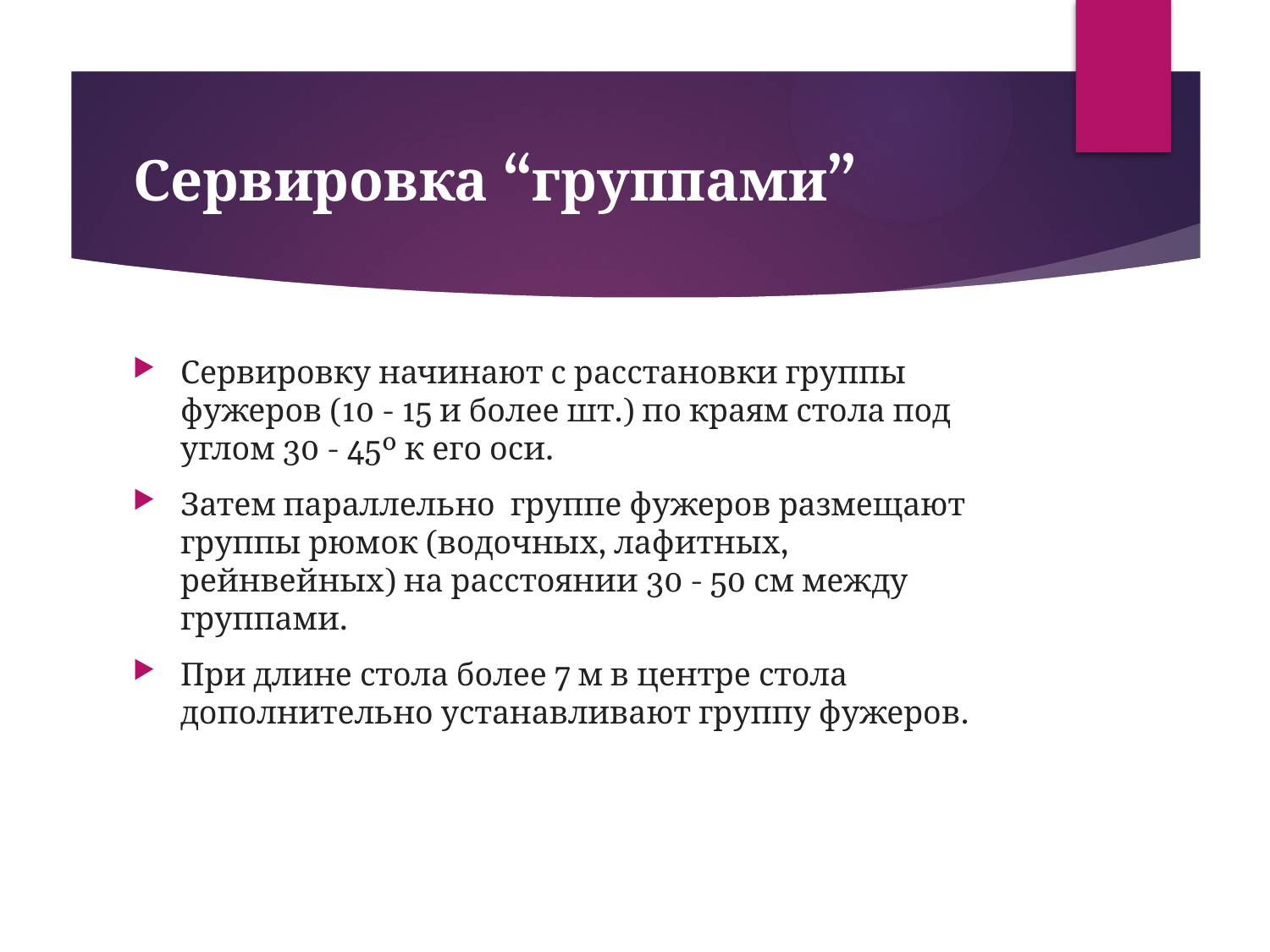

# Сервировка “группами”
Сервировку начинают с расстановки группы фужеров (10 - 15 и более шт.) по краям стола под углом 30 - 45º к его оси.
Затем параллельно  группе фужеров размещают группы рюмок (водочных, лафитных, рейнвейных) на расстоянии 30 - 50 см между группами.
При длине стола более 7 м в центре стола дополнительно устанавливают группу фужеров.